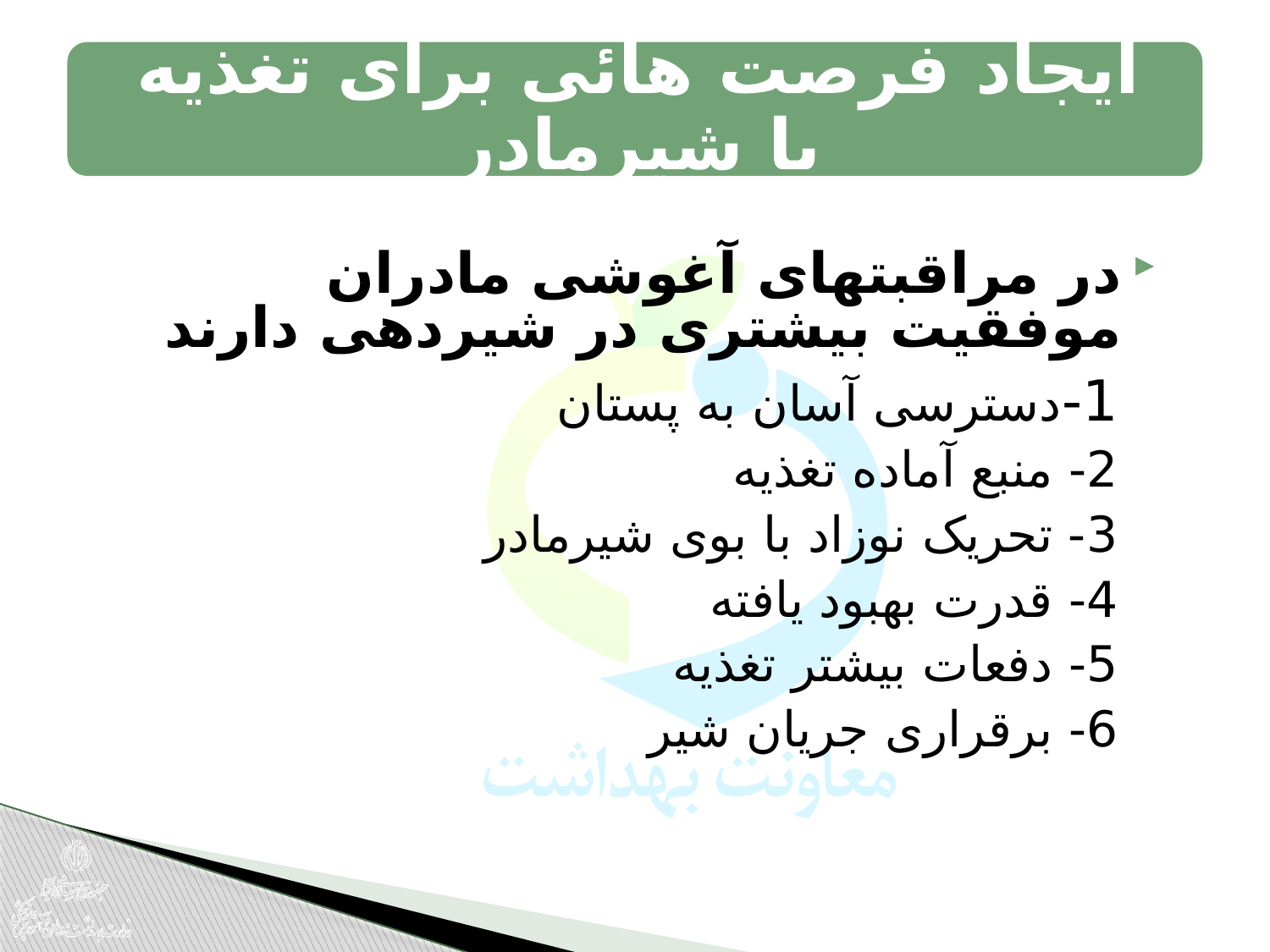

ایجاد فرصت هائی برای تغذیه با شیرمادر

در مراقبتهای آغوشی مادران موفقیت بیشتری در شیردهی دارند
1-دسترسی آسان به پستان
2- منبع آماده تغذیه
3- تحریک نوزاد با بوی شیرمادر
4- قدرت بهبود یافته
5- دفعات بیشتر تغذیه
6- برقراری جریان شیر